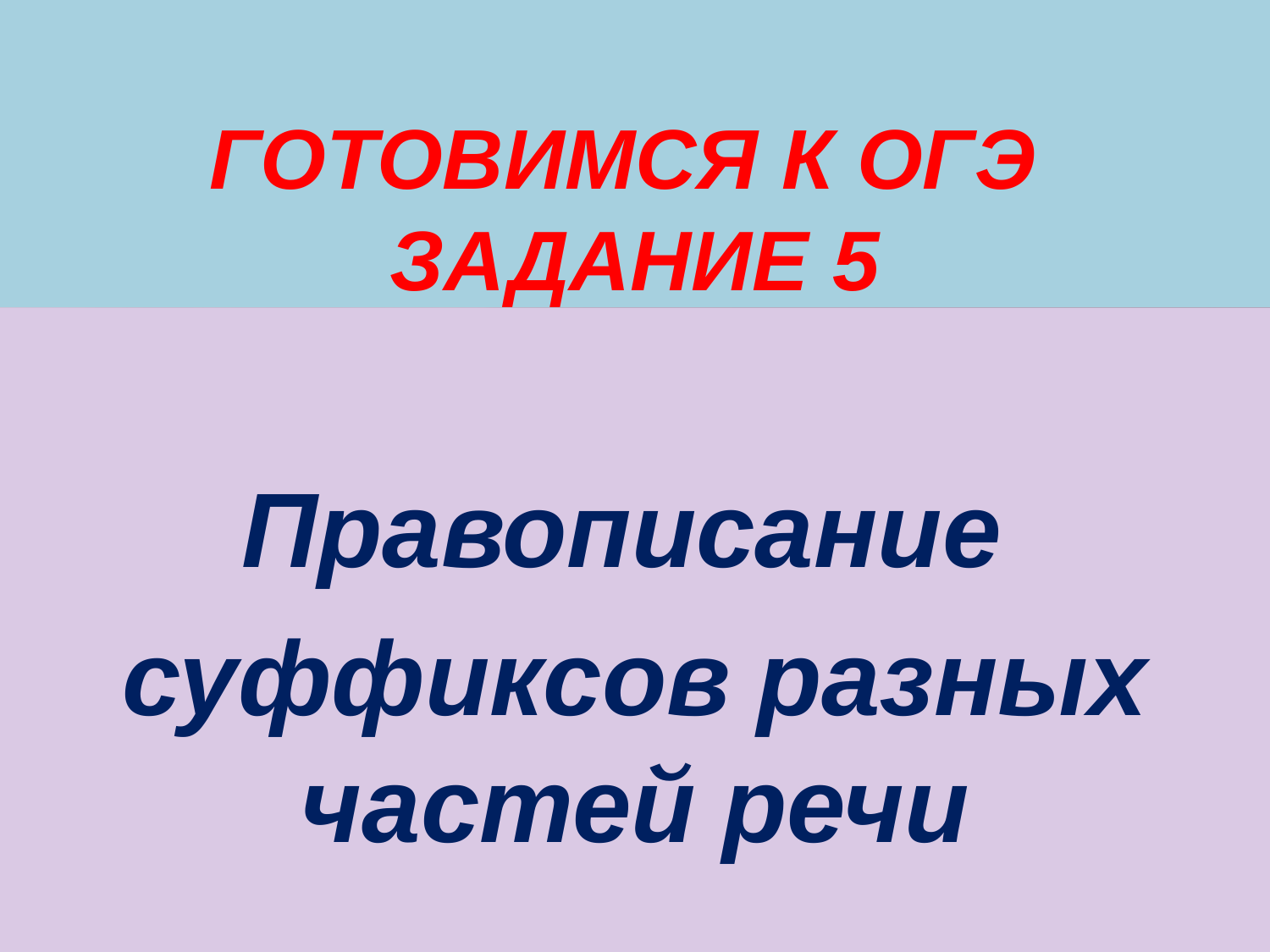

# Готовимся к ОГЭ Задание 5

Правописание
суффиксов разных частей речи